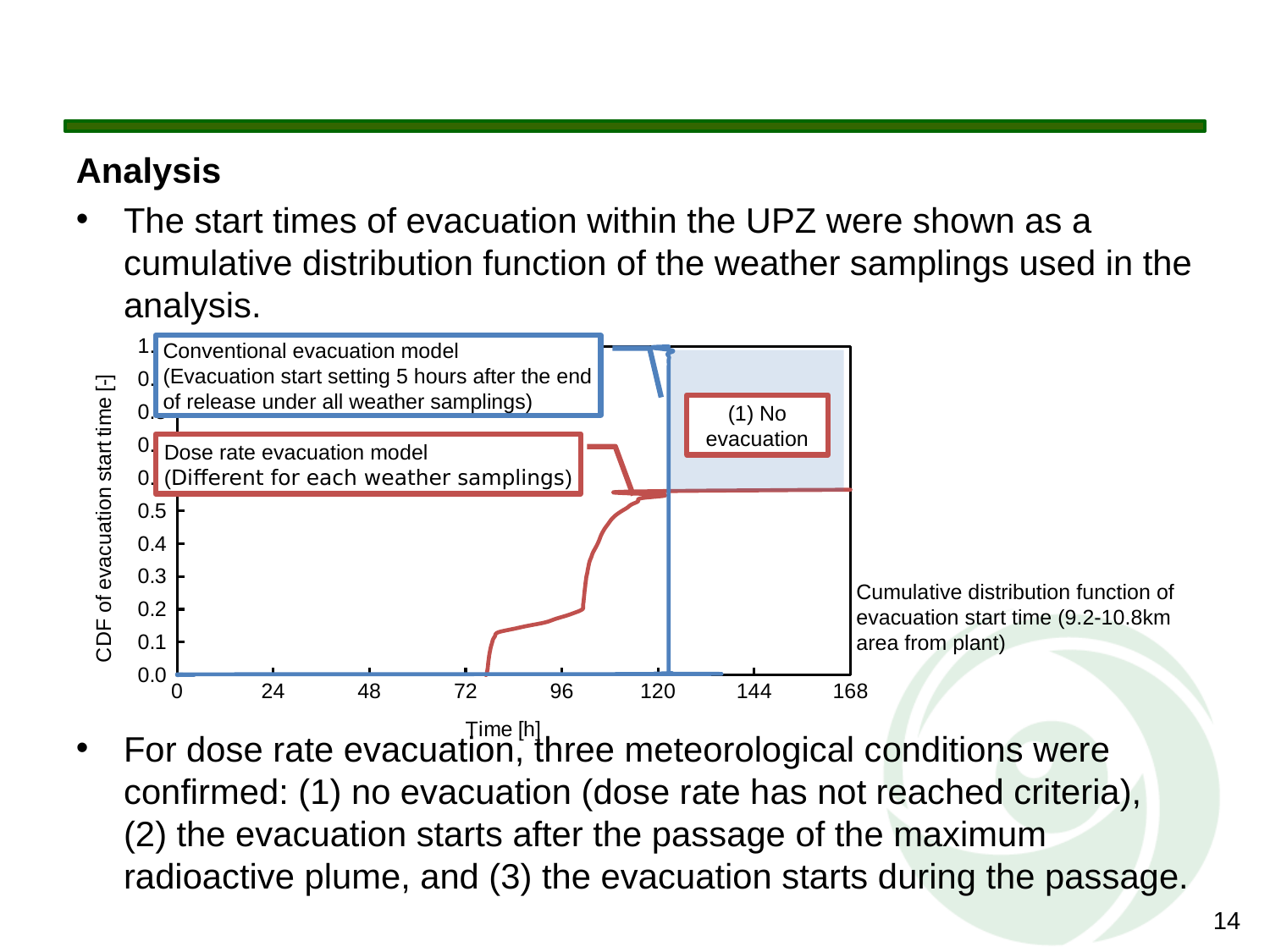

Analysis
The start times of evacuation within the UPZ were shown as a cumulative distribution function of the weather samplings used in the analysis.

For dose rate evacuation, three meteorological conditions were confirmed: (1) no evacuation (dose rate has not reached criteria), (2) the evacuation starts after the passage of the maximum radioactive plume, and (3) the evacuation starts during the passage.

### Chart

| Category | ALARM | 10 |
|---|---|---|
Conventional evacuation model
(Evacuation start setting 5 hours after the end of release under all weather samplings)

(1) No evacuation
Dose rate evacuation model
(Different for each weather samplings)
Cumulative distribution function of evacuation start time (9.2-10.8km area from plant)